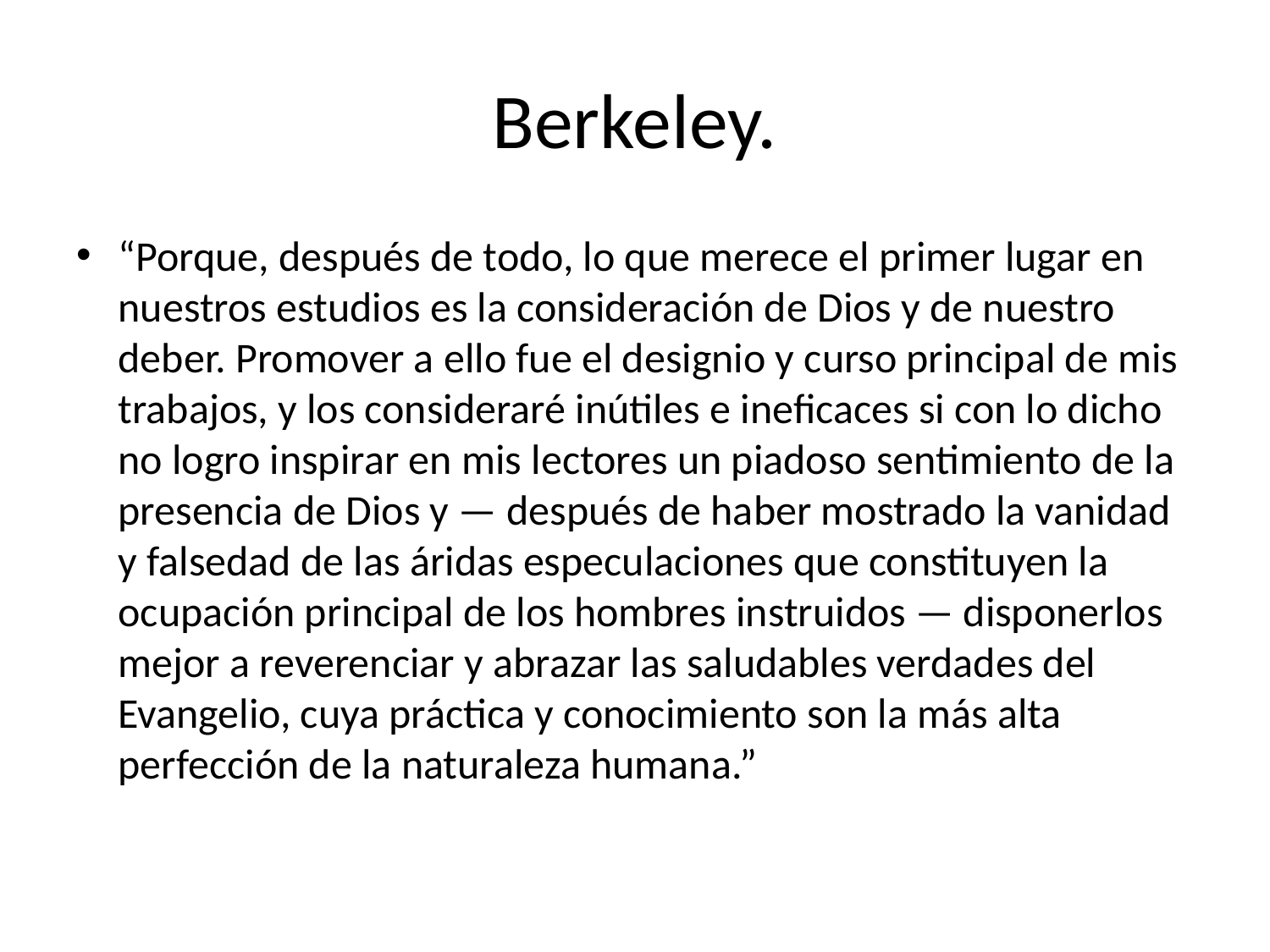

# Berkeley.
“Porque, después de todo, lo que merece el primer lugar en nuestros estudios es la consideración de Dios y de nuestro deber. Promover a ello fue el designio y curso principal de mis trabajos, y los consideraré inútiles e ineficaces si con lo dicho no logro inspirar en mis lectores un piadoso sentimiento de la presencia de Dios y — después de haber mostrado la vanidad y falsedad de las áridas especulaciones que constituyen la ocupación principal de los hombres instruidos — disponerlos mejor a reverenciar y abrazar las saludables verdades del Evangelio, cuya práctica y conocimiento son la más alta perfección de la naturaleza humana.”